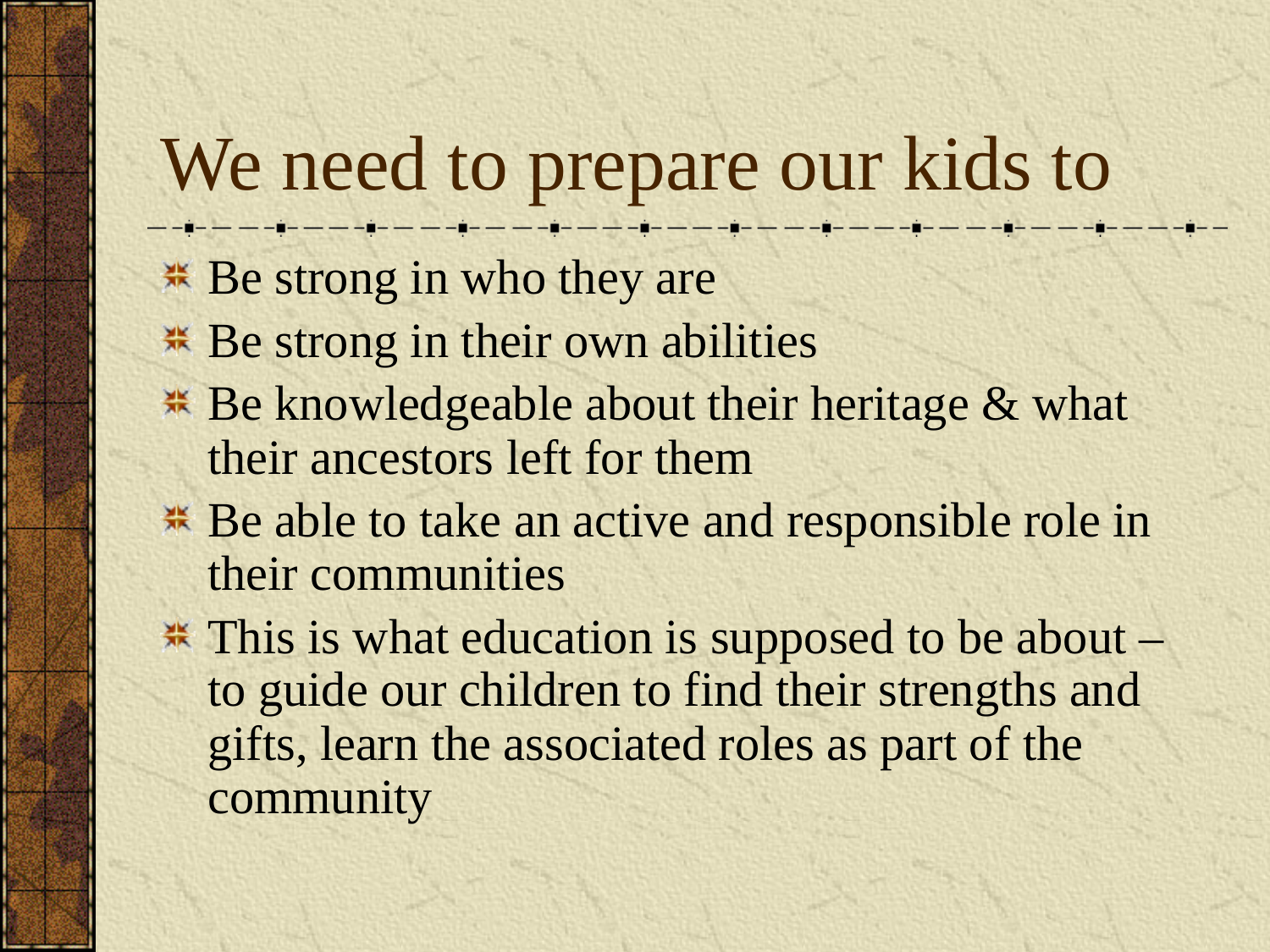

# We need to prepare our kids to
Be strong in who they are
Be strong in their own abilities
Be knowledgeable about their heritage & what their ancestors left for them
Be able to take an active and responsible role in their communities
This is what education is supposed to be about – to guide our children to find their strengths and gifts, learn the associated roles as part of the community